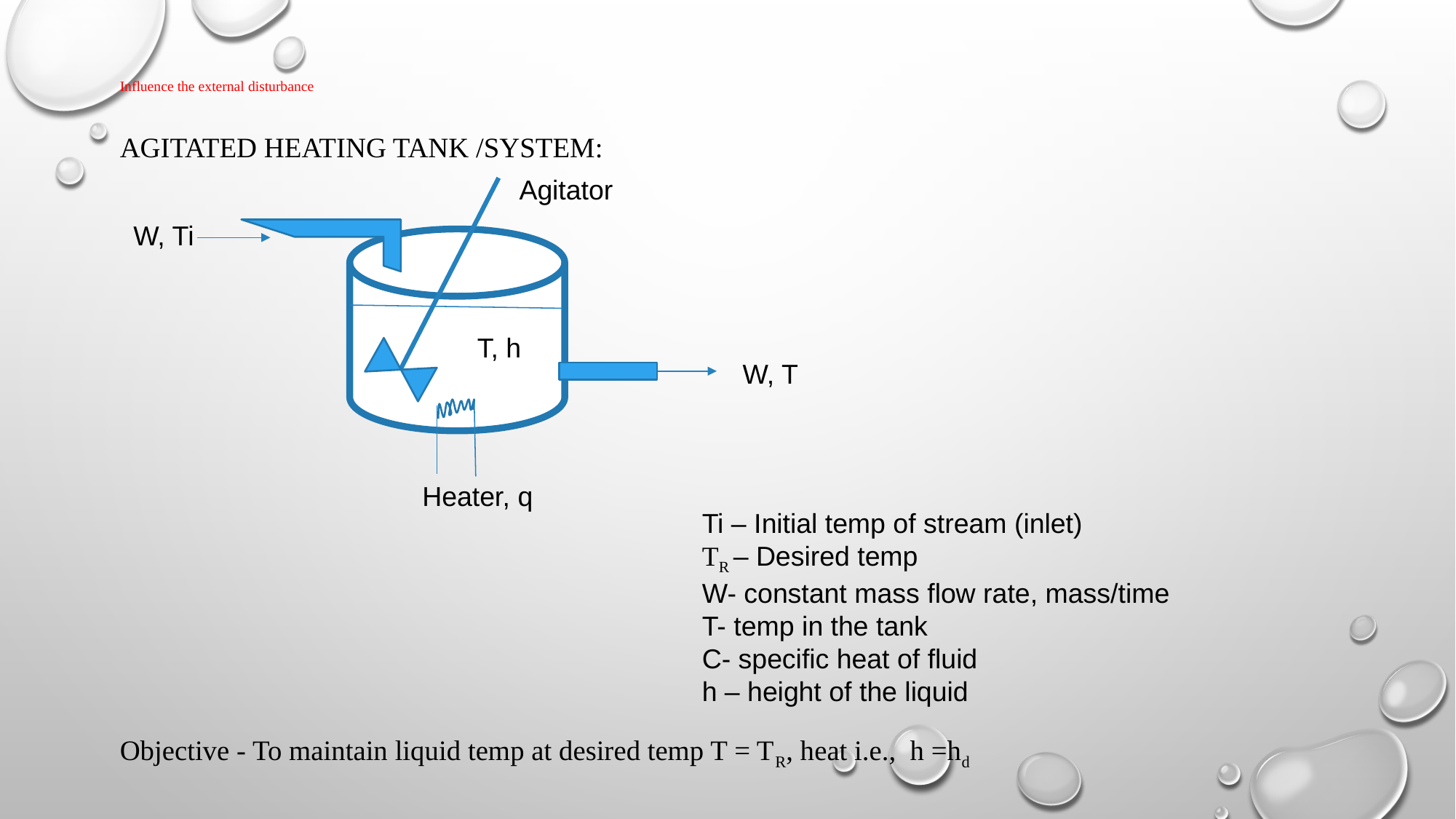

# Influence the external disturbance
Agitated heating tank /system:

Objective - To maintain liquid temp at desired temp T = TR, heat i.e.,  h =hd

Agitator

            T, h

W, Ti
W, T
Heater, q
Ti – Initial temp of stream (inlet)
TR – Desired temp
W- constant mass flow rate, mass/time
T- temp in the tank
C- specific heat of fluid
h – height of the liquid